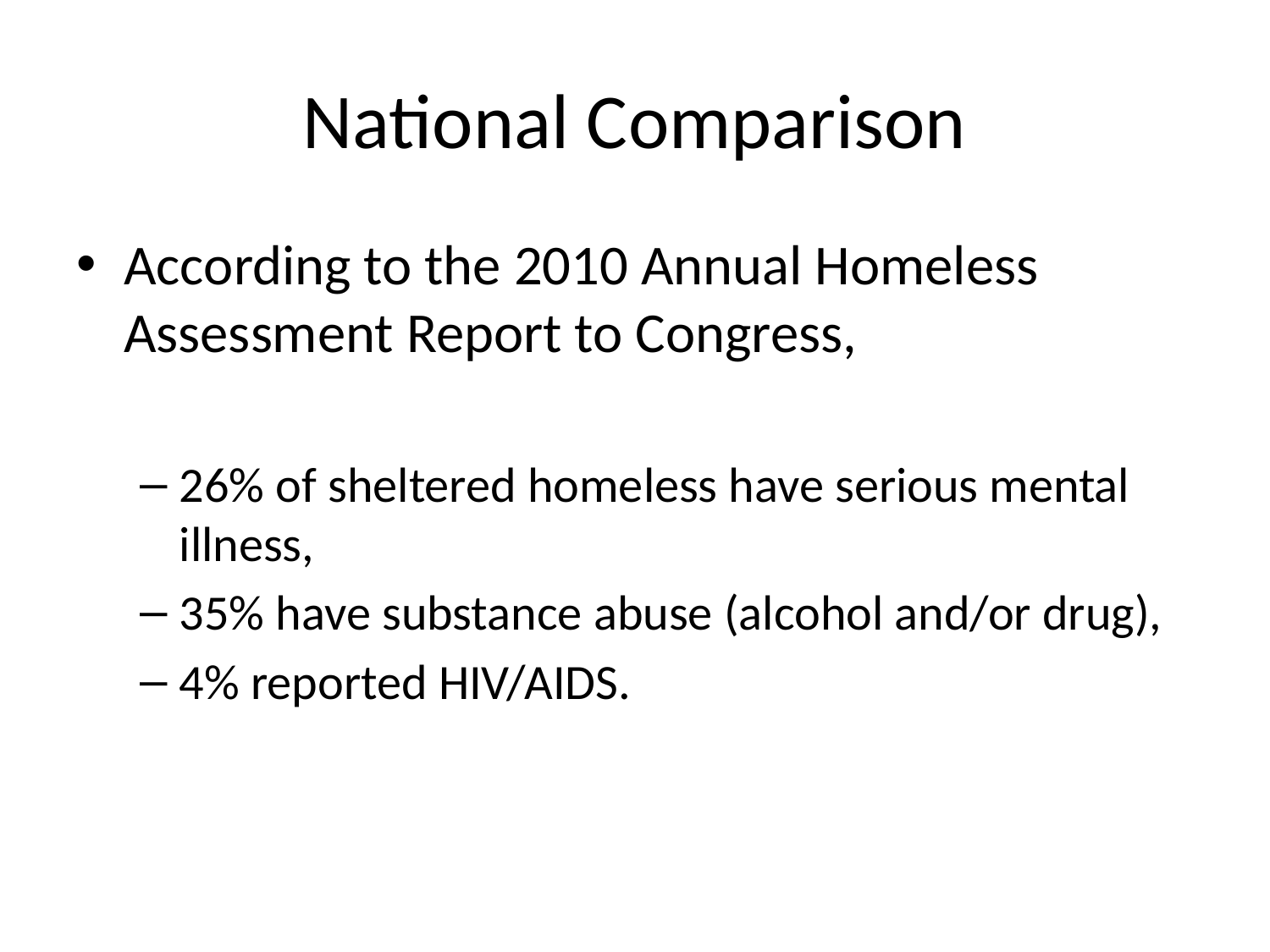

# National Comparison
According to the 2010 Annual Homeless Assessment Report to Congress,

26% of sheltered homeless have serious mental illness,
35% have substance abuse (alcohol and/or drug),
4% reported HIV/AIDS.